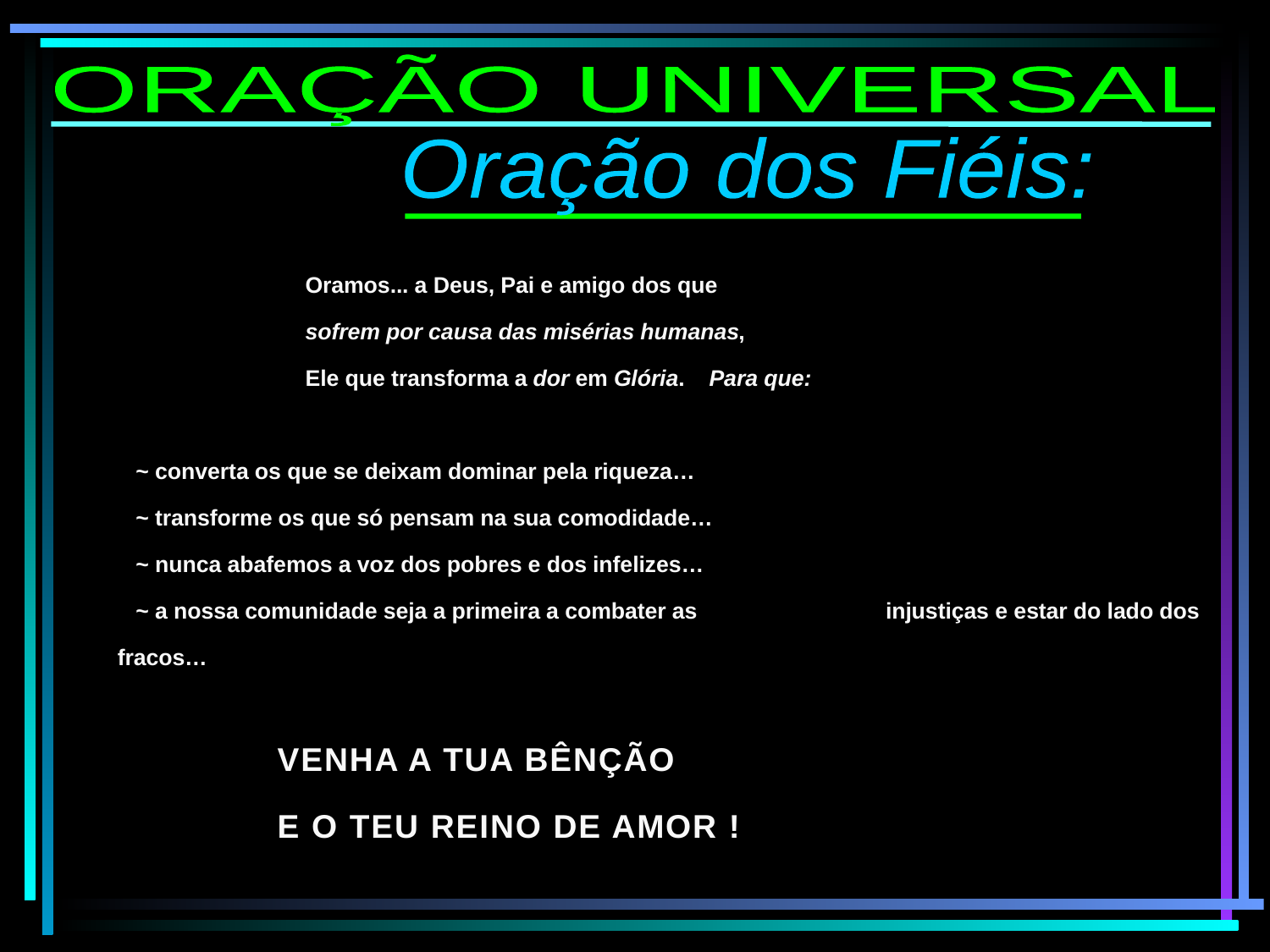

ORAÇÃO UNIVERSAL

Oração dos Fiéis:

Oramos... a Deus, Pai e amigo dos que
sofrem por causa das misérias humanas,
Ele que transforma a dor em Glória.    Para que:

   ~ converta os que se deixam dominar pela riqueza…
   ~ transforme os que só pensam na sua comodidade…
   ~ nunca abafemos a voz dos pobres e dos infelizes…
   ~ a nossa comunidade seja a primeira a combater as 		 injustiças e estar do lado dos fracos…
VENHA A TUA BÊNÇÃO
E O TEU REINO DE AMOR !